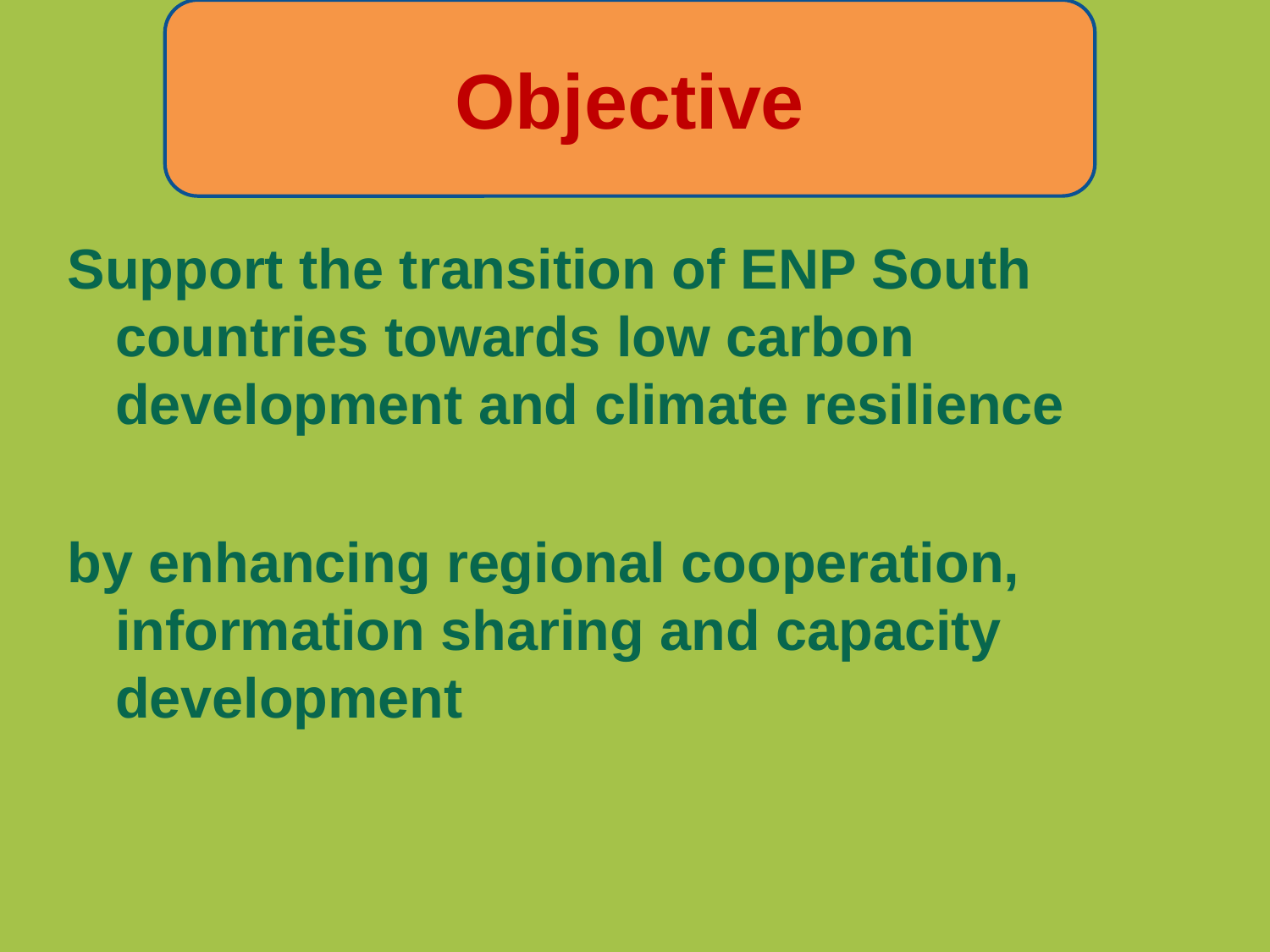

Objective

Support the transition of ENP South countries towards low carbon development and climate resilience

by enhancing regional cooperation, information sharing and capacity development